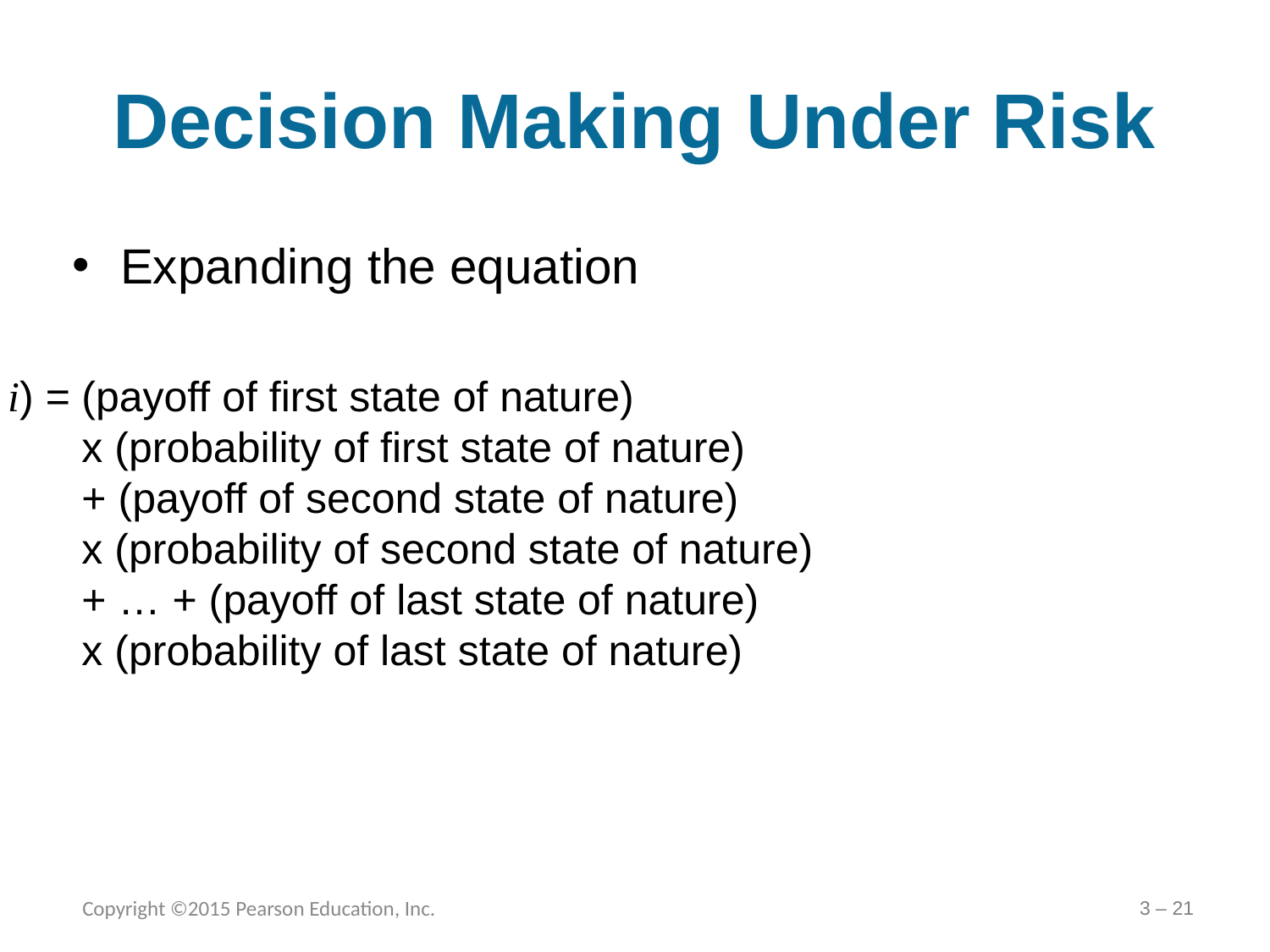

# Decision Making Under Risk
Expanding the equation
EMV (alternative i) =	(payoff of first state of nature)
	x (probability of first state of nature)
	+ (payoff of second state of nature)
	x (probability of second state of nature)
	+ … + (payoff of last state of nature)
	x (probability of last state of nature)
Copyright ©2015 Pearson Education, Inc.
3 – 21